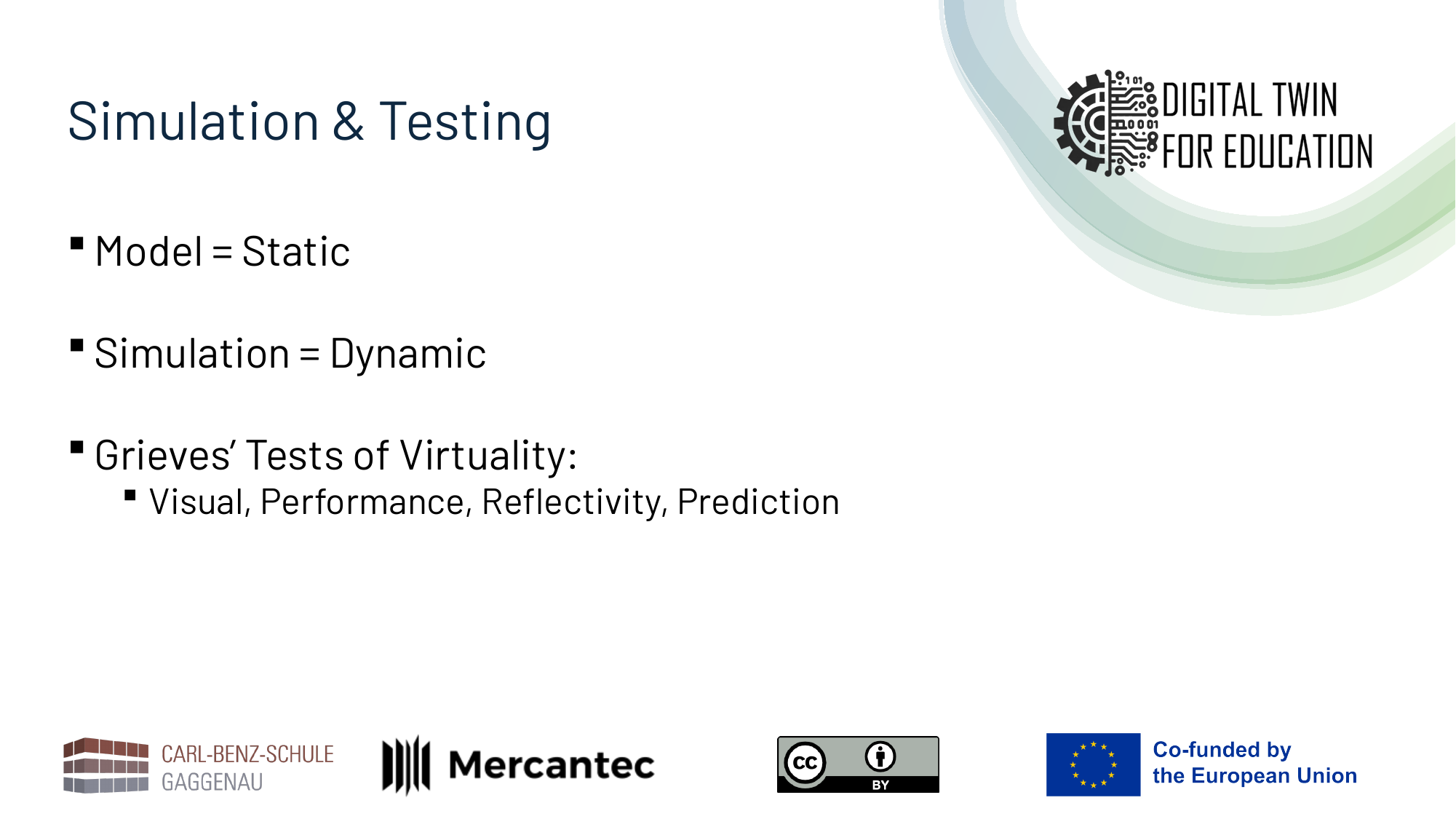

# Simulation & Testing
Model = Static

Simulation = Dynamic

Grieves’ Tests of Virtuality:
Visual, Performance, Reflectivity, Prediction